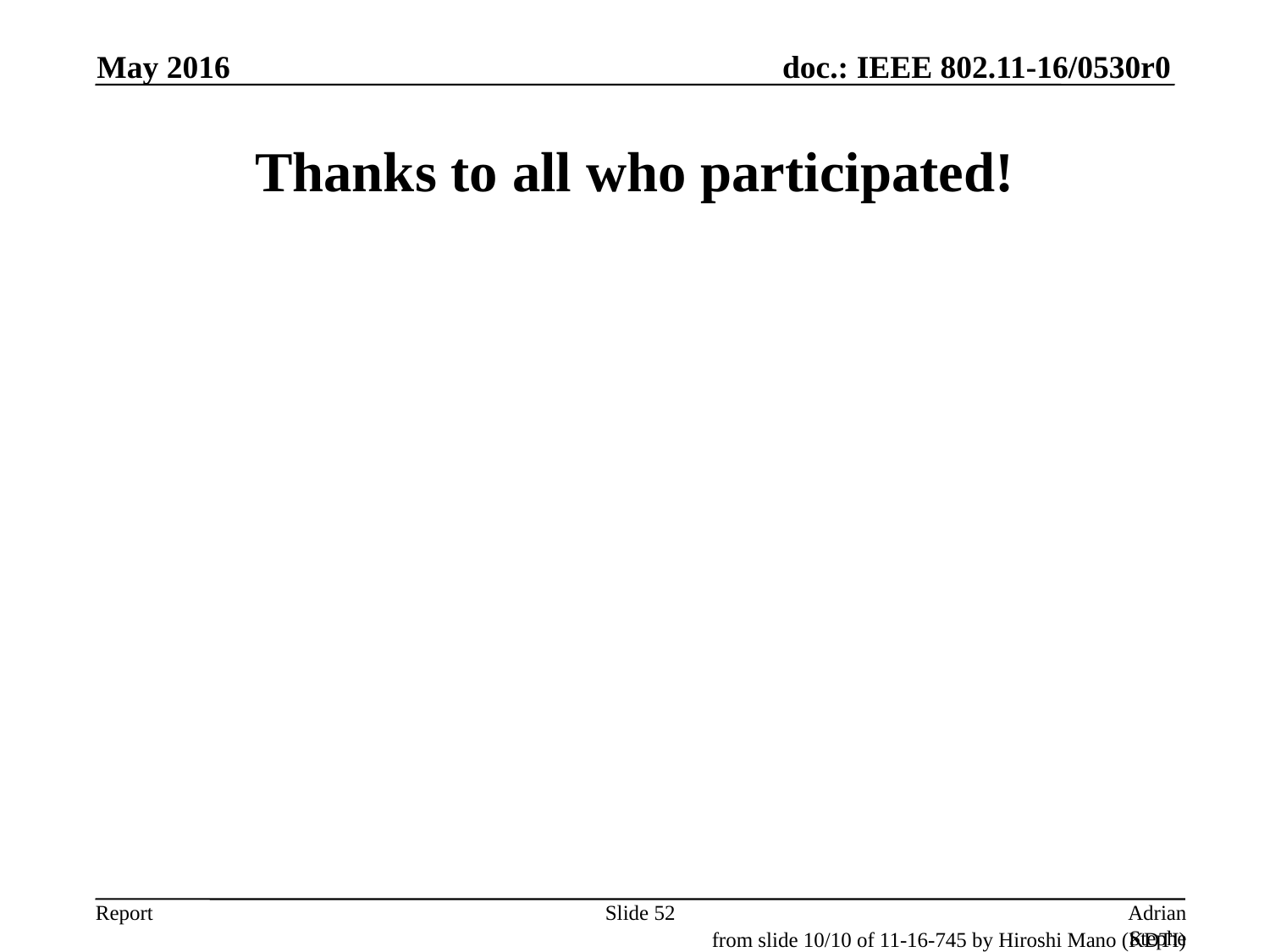

May 2016
# Thanks to all who participated!
Slide 52
Adrian Stephens, Intel Corporation
from slide 10/10 of 11-16-745 by Hiroshi Mano (KDTI)